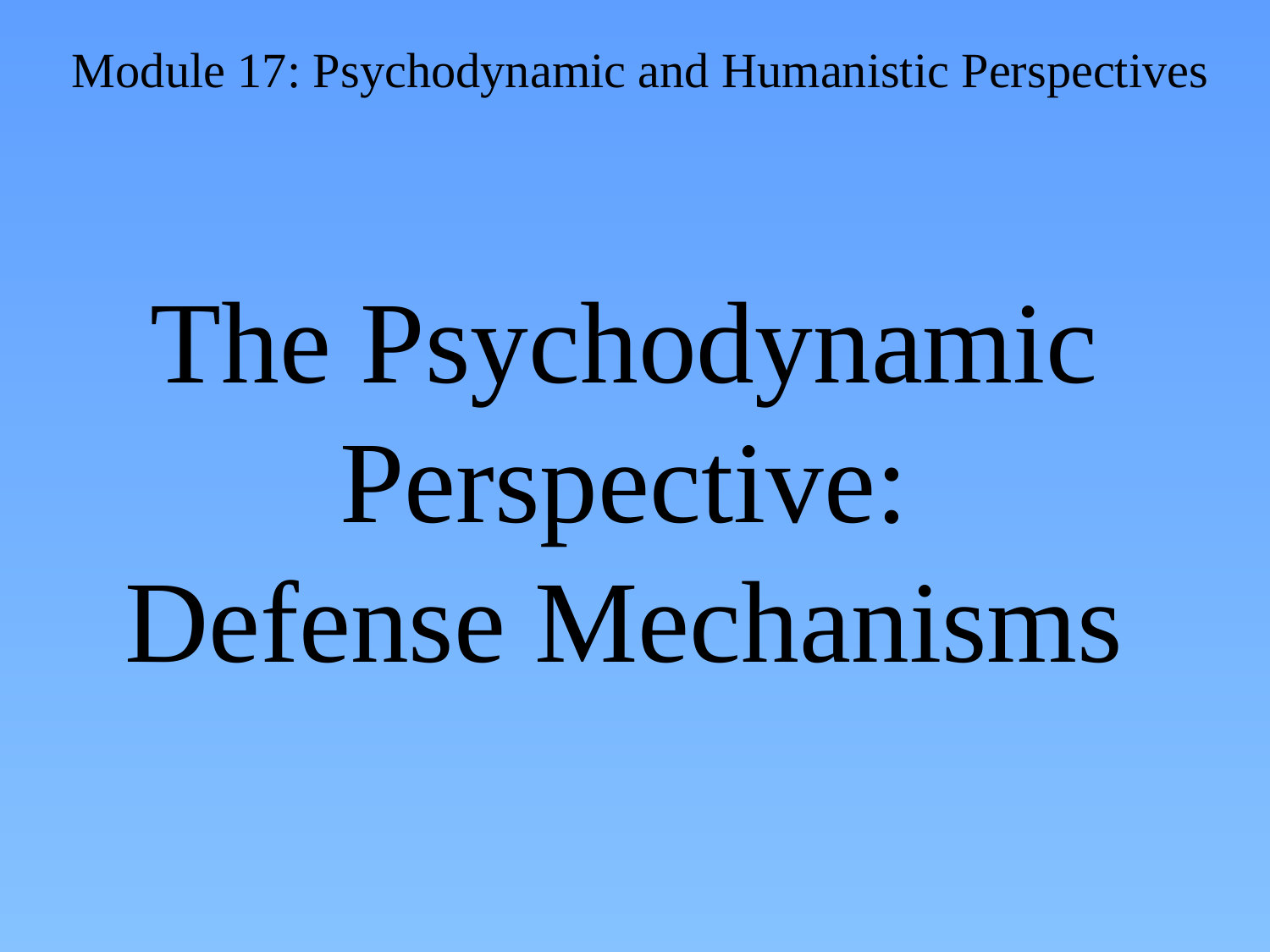

# The Psychodynamic Perspective: Defense Mechanisms
Module 17: Psychodynamic and Humanistic Perspectives